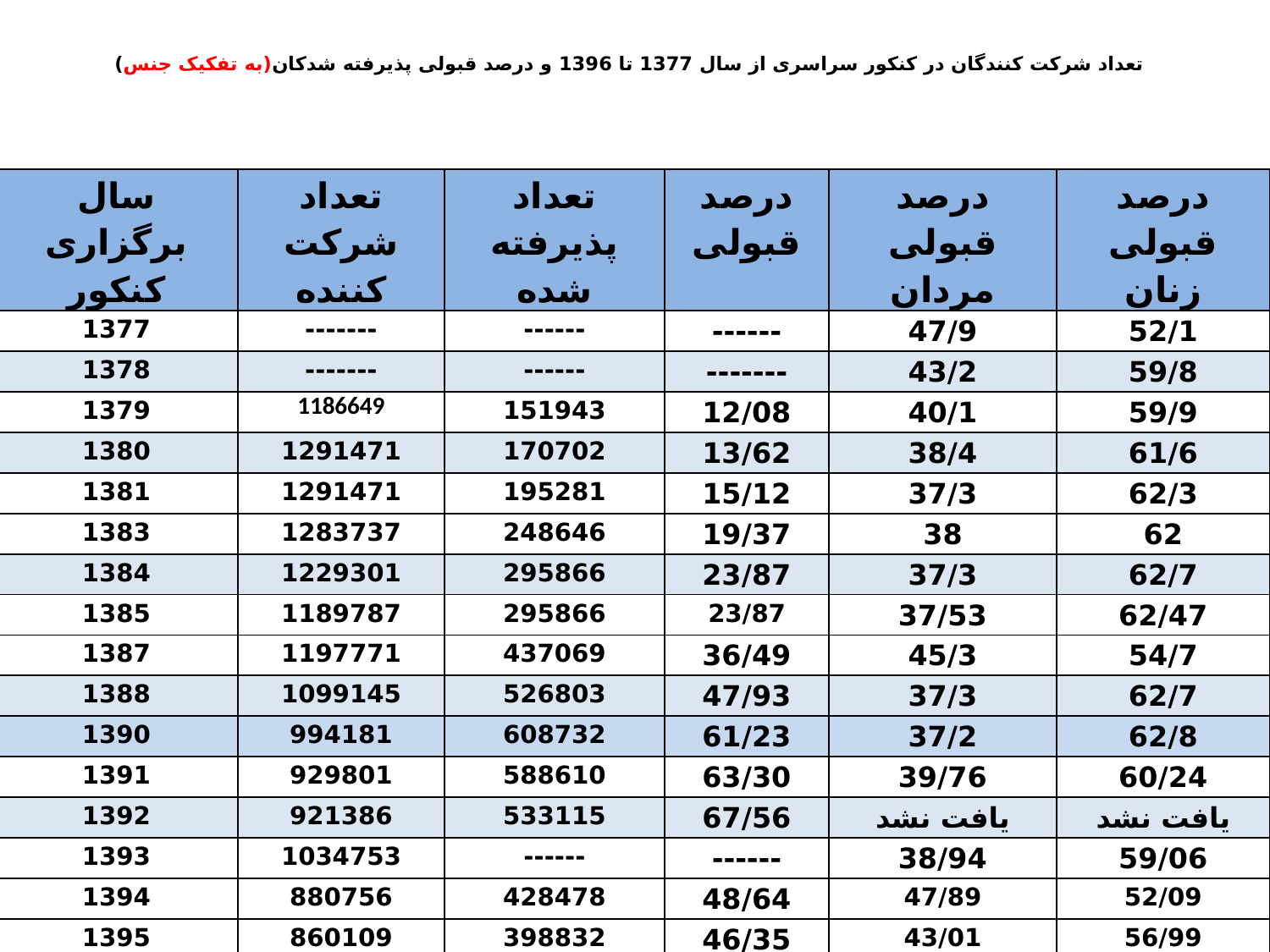

# تعداد شرکت کنندگان در کنکور سراسری از سال 1377 تا 1396 و درصد قبولی پذیرفته شدکان(به تفکیک جنس)
| سال برگزاری کنکور | تعداد شرکت کننده | تعداد پذیرفته شده | درصد قبولی | درصد قبولی مردان | درصد قبولی زنان |
| --- | --- | --- | --- | --- | --- |
| 1377 | ------- | ------ | ------ | 47/9 | 52/1 |
| 1378 | ------- | ------ | ------- | 43/2 | 59/8 |
| 1379 | 1186649 | 151943 | 12/08 | 40/1 | 59/9 |
| 1380 | 1291471 | 170702 | 13/62 | 38/4 | 61/6 |
| 1381 | 1291471 | 195281 | 15/12 | 37/3 | 62/3 |
| 1383 | 1283737 | 248646 | 19/37 | 38 | 62 |
| 1384 | 1229301 | 295866 | 23/87 | 37/3 | 62/7 |
| 1385 | 1189787 | 295866 | 23/87 | 37/53 | 62/47 |
| 1387 | 1197771 | 437069 | 36/49 | 45/3 | 54/7 |
| 1388 | 1099145 | 526803 | 47/93 | 37/3 | 62/7 |
| 1390 | 994181 | 608732 | 61/23 | 37/2 | 62/8 |
| 1391 | 929801 | 588610 | 63/30 | 39/76 | 60/24 |
| 1392 | 921386 | 533115 | 67/56 | یافت نشد | یافت نشد |
| 1393 | 1034753 | ------ | ------ | 38/94 | 59/06 |
| 1394 | 880756 | 428478 | 48/64 | 47/89 | 52/09 |
| 1395 | 860109 | 398832 | 46/35 | 43/01 | 56/99 |
| 1396 | 929791 | 378706 | 40/73 | 43/53 | 56/47 |